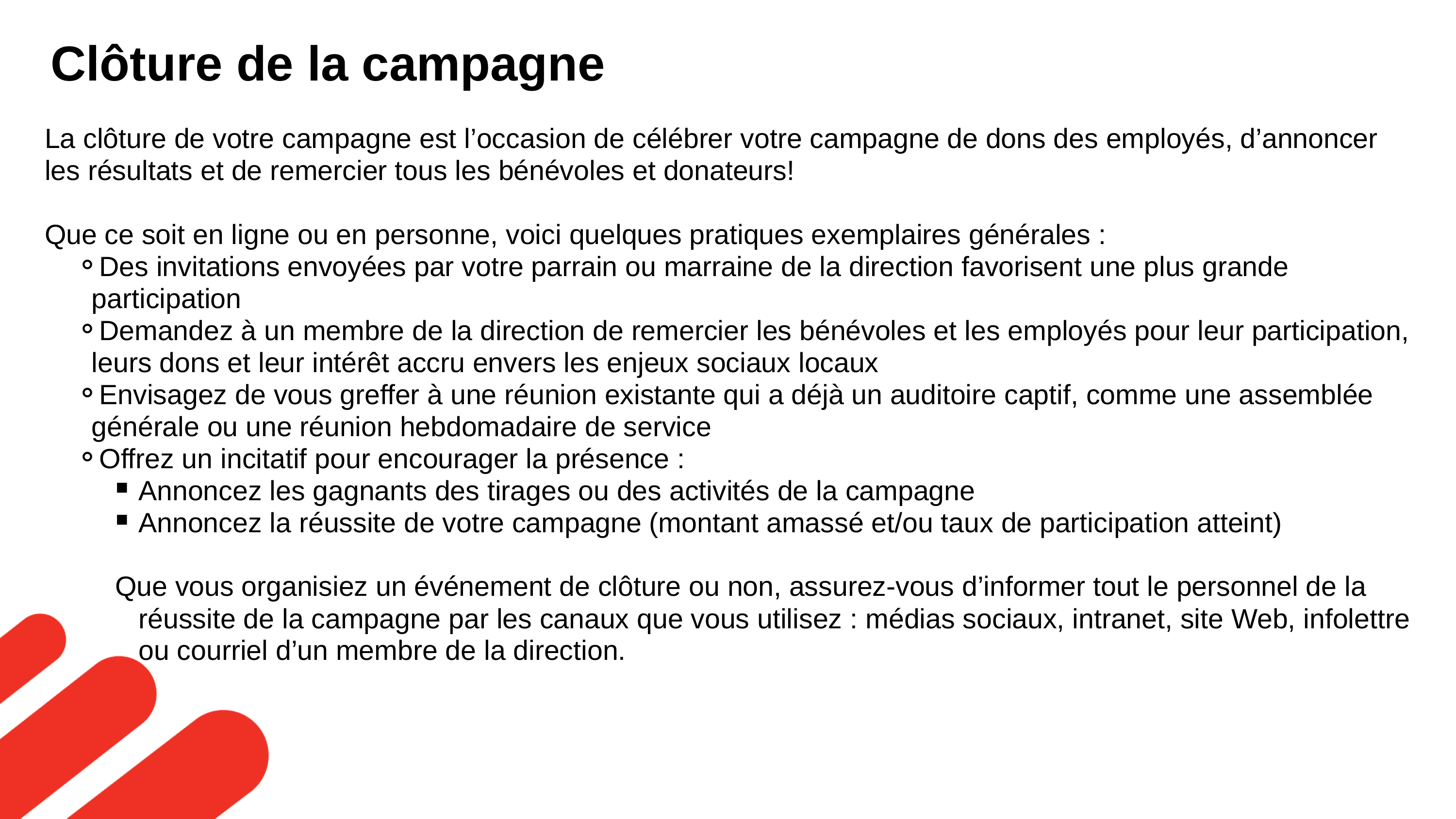

Clôture de la campagne
La clôture de votre campagne est l’occasion de célébrer votre campagne de dons des employés, d’annoncer les résultats et de remercier tous les bénévoles et donateurs!

Que ce soit en ligne ou en personne, voici quelques pratiques exemplaires générales :
Des invitations envoyées par votre parrain ou marraine de la direction favorisent une plus grande participation
Demandez à un membre de la direction de remercier les bénévoles et les employés pour leur participation, leurs dons et leur intérêt accru envers les enjeux sociaux locaux
Envisagez de vous greffer à une réunion existante qui a déjà un auditoire captif, comme une assemblée générale ou une réunion hebdomadaire de service
Offrez un incitatif pour encourager la présence :
Annoncez les gagnants des tirages ou des activités de la campagne
Annoncez la réussite de votre campagne (montant amassé et/ou taux de participation atteint)

Que vous organisiez un événement de clôture ou non, assurez-vous d’informer tout le personnel de la réussite de la campagne par les canaux que vous utilisez : médias sociaux, intranet, site Web, infolettre ou courriel d’un membre de la direction.